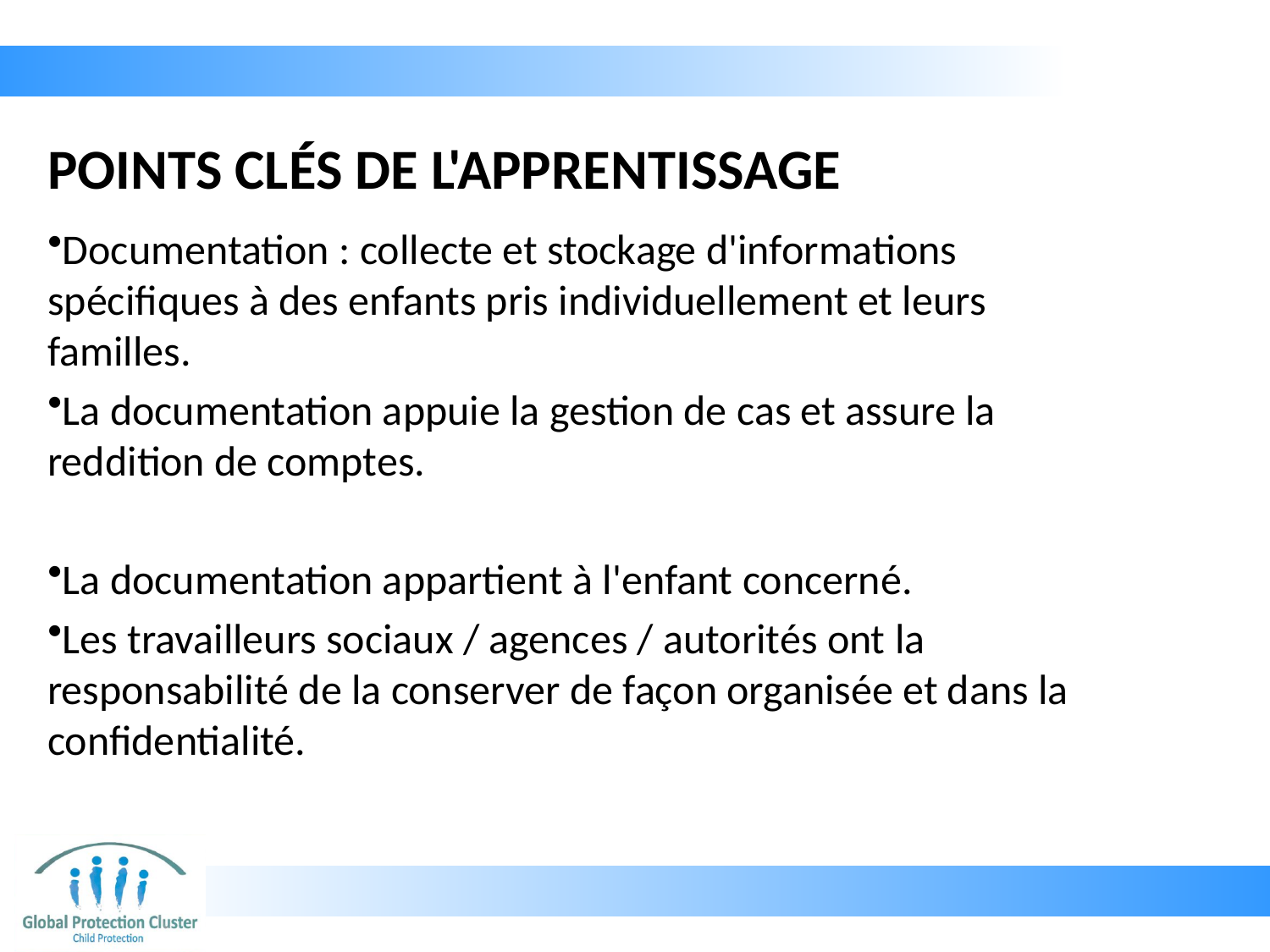

# POINTS CLÉS DE L'APPRENTISSAGE

Documentation : collecte et stockage d'informations spécifiques à des enfants pris individuellement et leurs familles.
La documentation appuie la gestion de cas et assure la reddition de comptes.

La documentation appartient à l'enfant concerné.
Les travailleurs sociaux / agences / autorités ont la responsabilité de la conserver de façon organisée et dans la confidentialité.